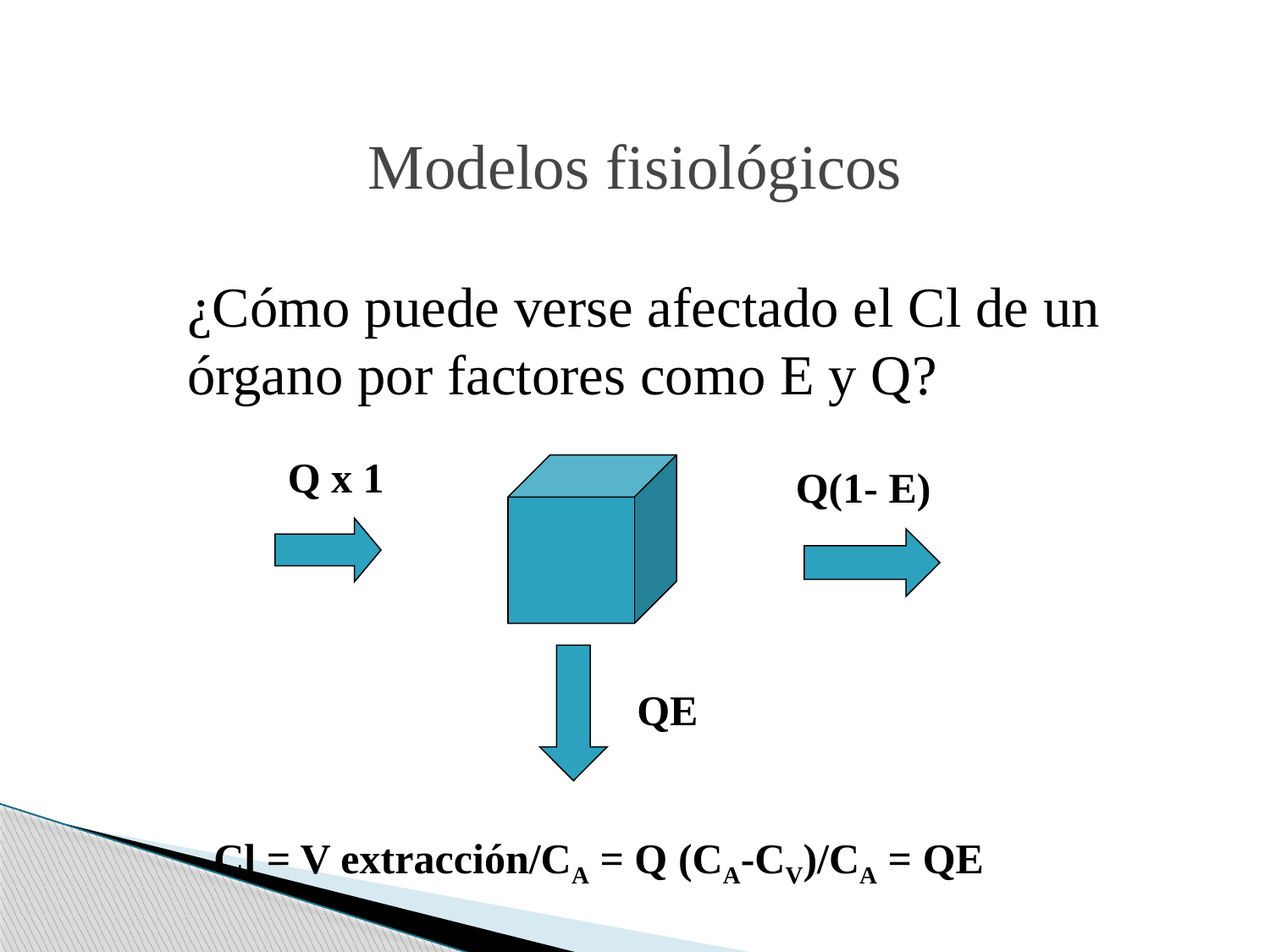

Modelos fisiológicos
¿Cómo puede verse afectado el Cl de un órgano por factores como E y Q?

   Q x 1

Q(1- E)

QE
Cl = V extracción/CA = Q (CA-CV)/CA = QE